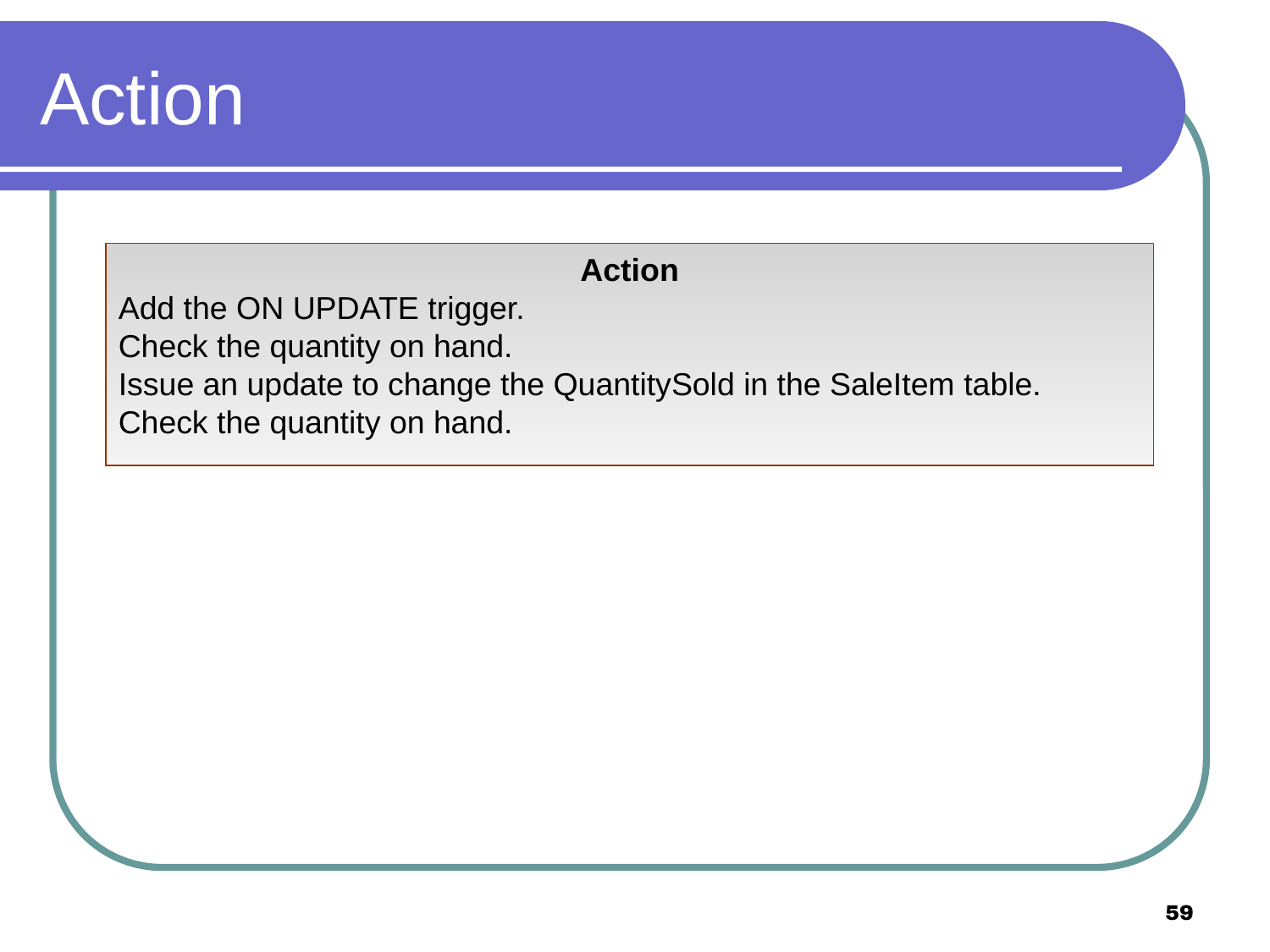

# Action
Action
Add the ON UPDATE trigger.
Check the quantity on hand.
Issue an update to change the QuantitySold in the SaleItem table.
Check the quantity on hand.
59